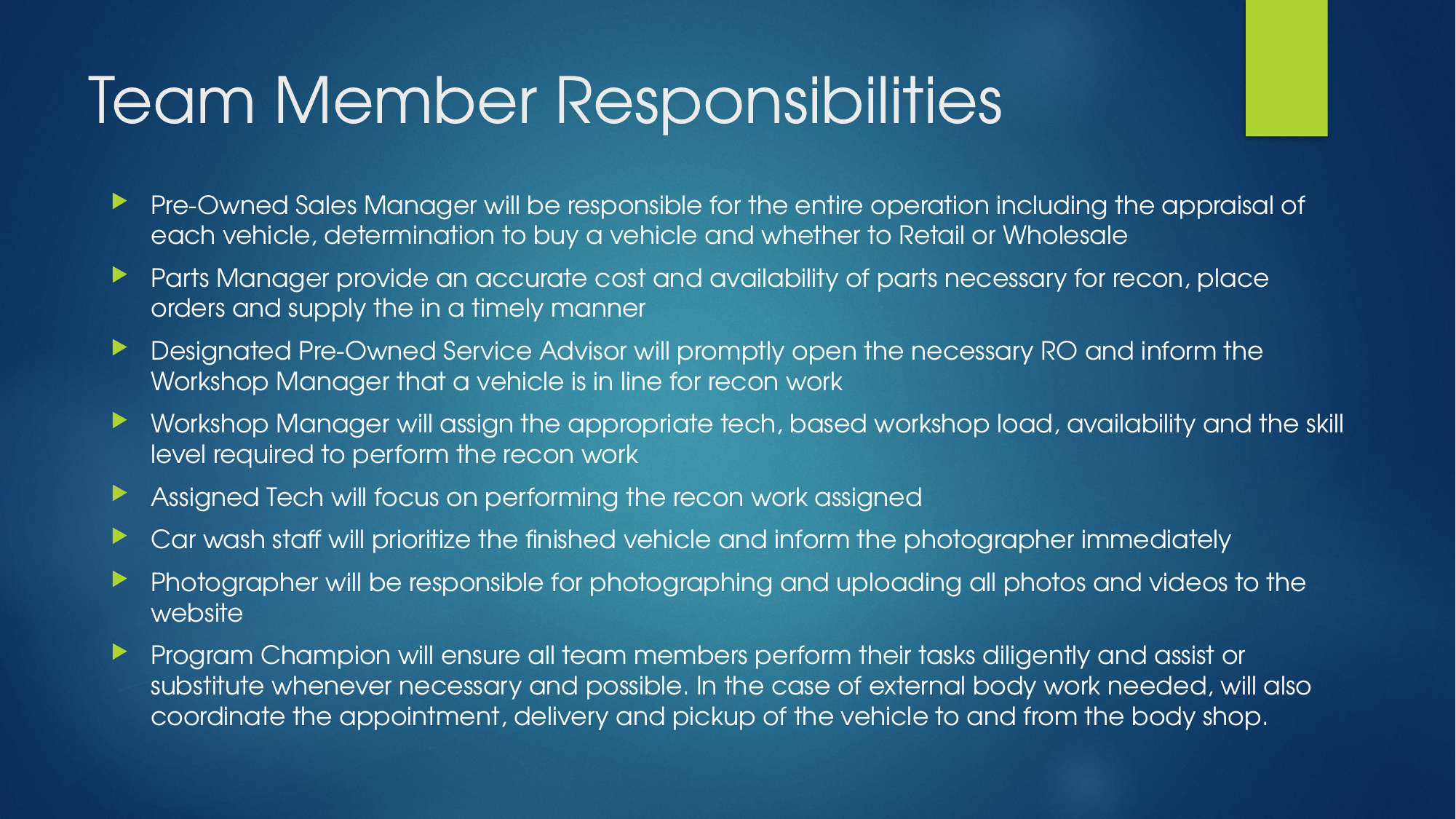

# Team Member Responsibilities
Pre-Owned Sales Manager will be responsible for the entire operation including the appraisal of each vehicle, determination to buy a vehicle and whether to Retail or Wholesale
Parts Manager provide an accurate cost and availability of parts necessary for recon, place orders and supply the in a timely manner
Designated Pre-Owned Service Advisor will promptly open the necessary RO and inform the Workshop Manager that a vehicle is in line for recon work
Workshop Manager will assign the appropriate tech, based workshop load, availability and the skill level required to perform the recon work
Assigned Tech will focus on performing the recon work assigned
Car wash staff will prioritize the finished vehicle and inform the photographer immediately
Photographer will be responsible for photographing and uploading all photos and videos to the website
Program Champion will ensure all team members perform their tasks diligently and assist or substitute whenever necessary and possible. In the case of external body work needed, will also coordinate the appointment, delivery and pickup of the vehicle to and from the body shop.